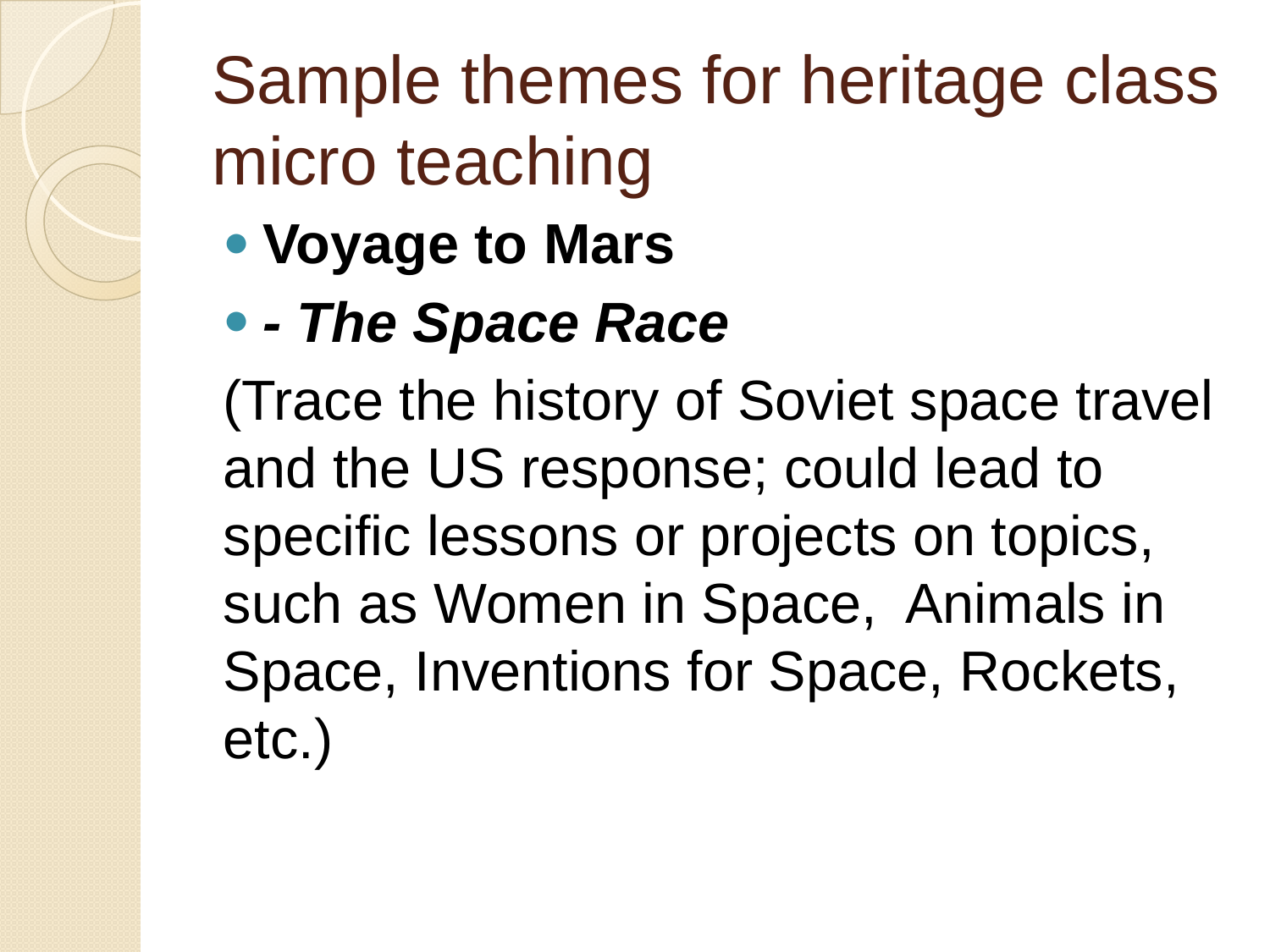

# Sample themes for heritage class micro teaching
Voyage to Mars
- The Space Race
(Trace the history of Soviet space travel and the US response; could lead to specific lessons or projects on topics, such as Women in Space,  Animals in Space, Inventions for Space, Rockets, etc.)